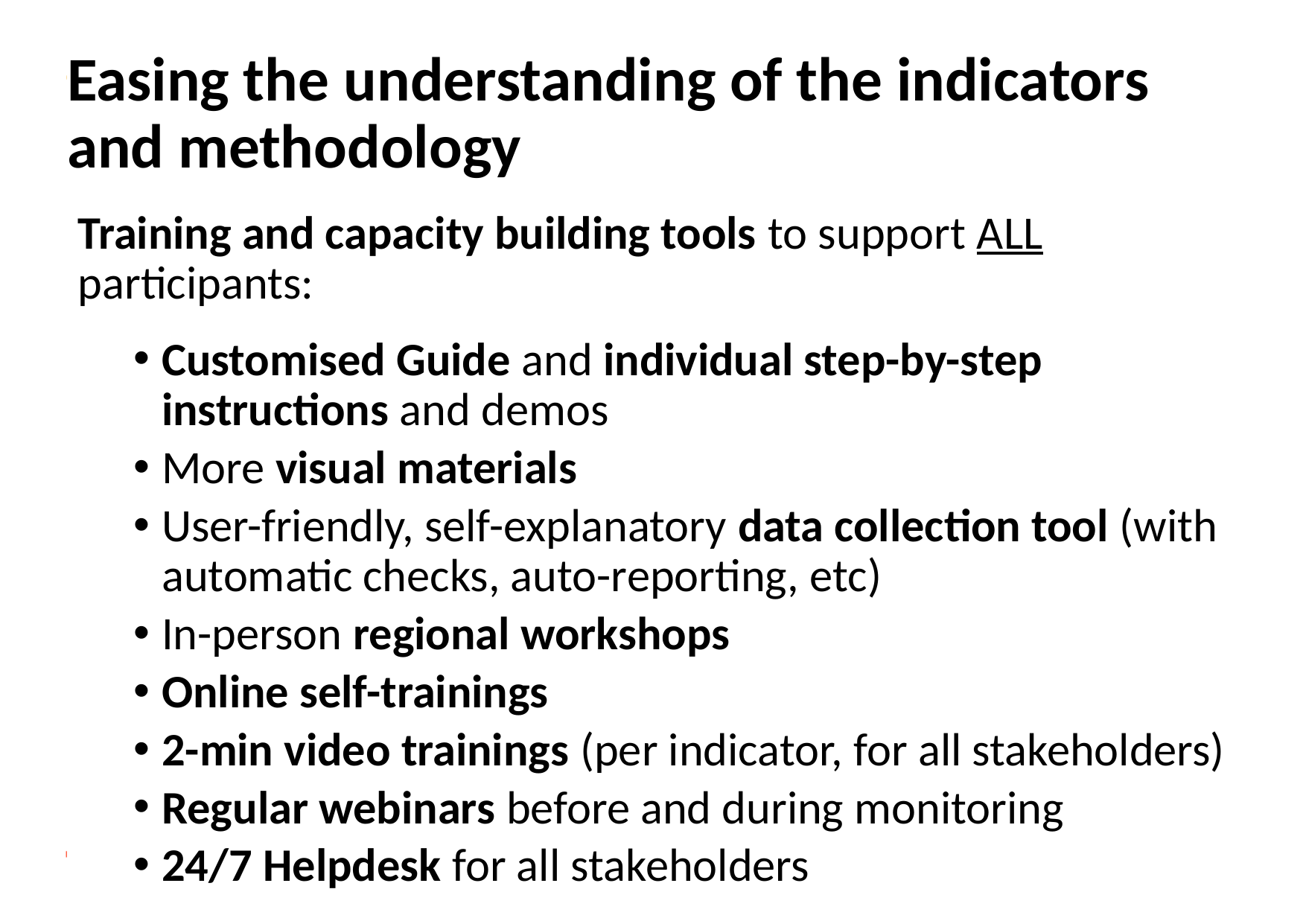

# Easing the understanding of the indicators and methodology
Training and capacity building tools to support ALL participants:
Customised Guide and individual step-by-step instructions and demos
More visual materials
User-friendly, self-explanatory data collection tool (with automatic checks, auto-reporting, etc)
In-person regional workshops
Online self-trainings
2-min video trainings (per indicator, for all stakeholders)
Regular webinars before and during monitoring
24/7 Helpdesk for all stakeholders